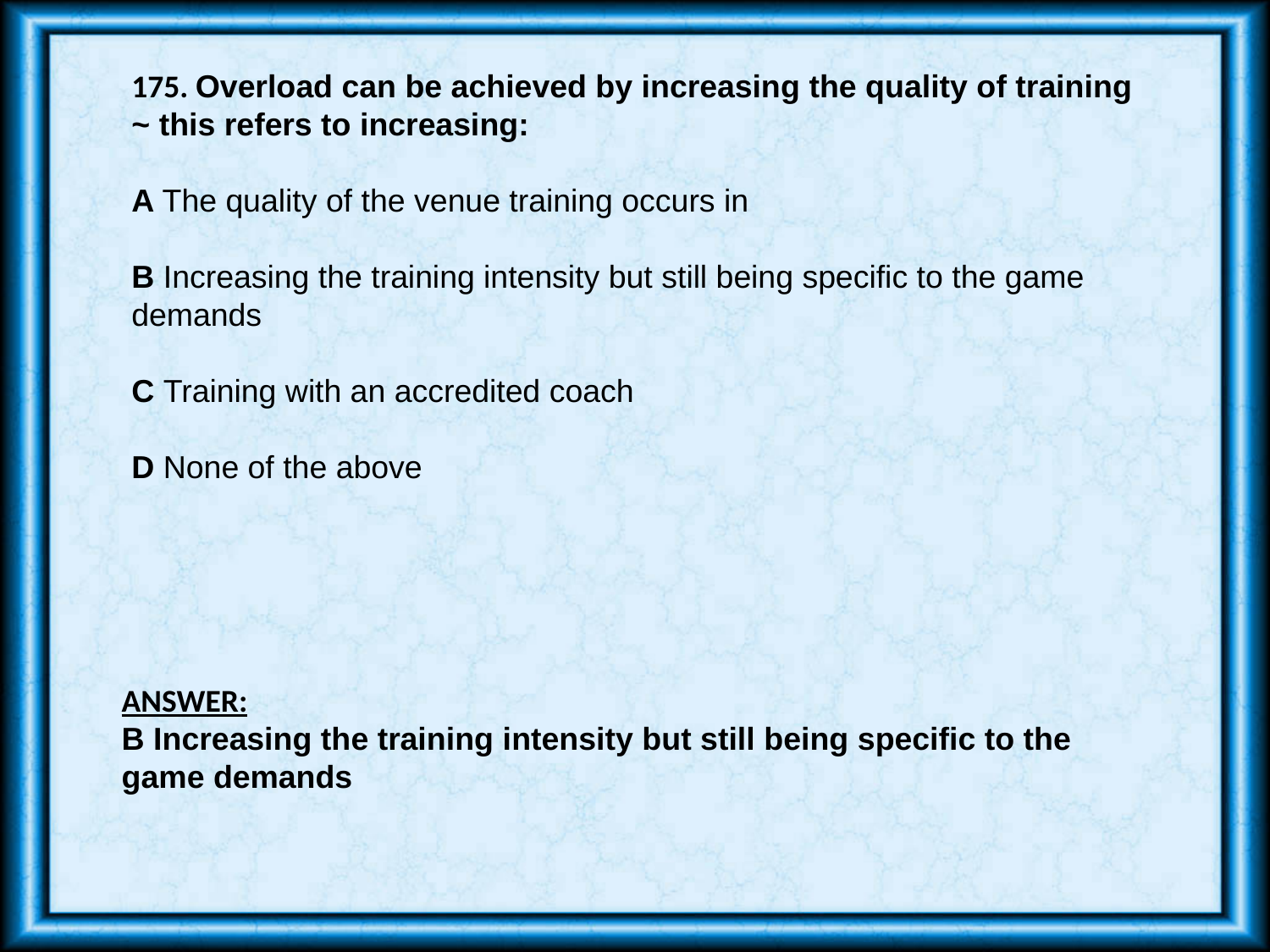

175. Overload can be achieved by increasing the quality of training ~ this refers to increasing:

A The quality of the venue training occurs in

B Increasing the training intensity but still being specific to the game demands

C Training with an accredited coach

D None of the above

ANSWER:
B Increasing the training intensity but still being specific to the game demands